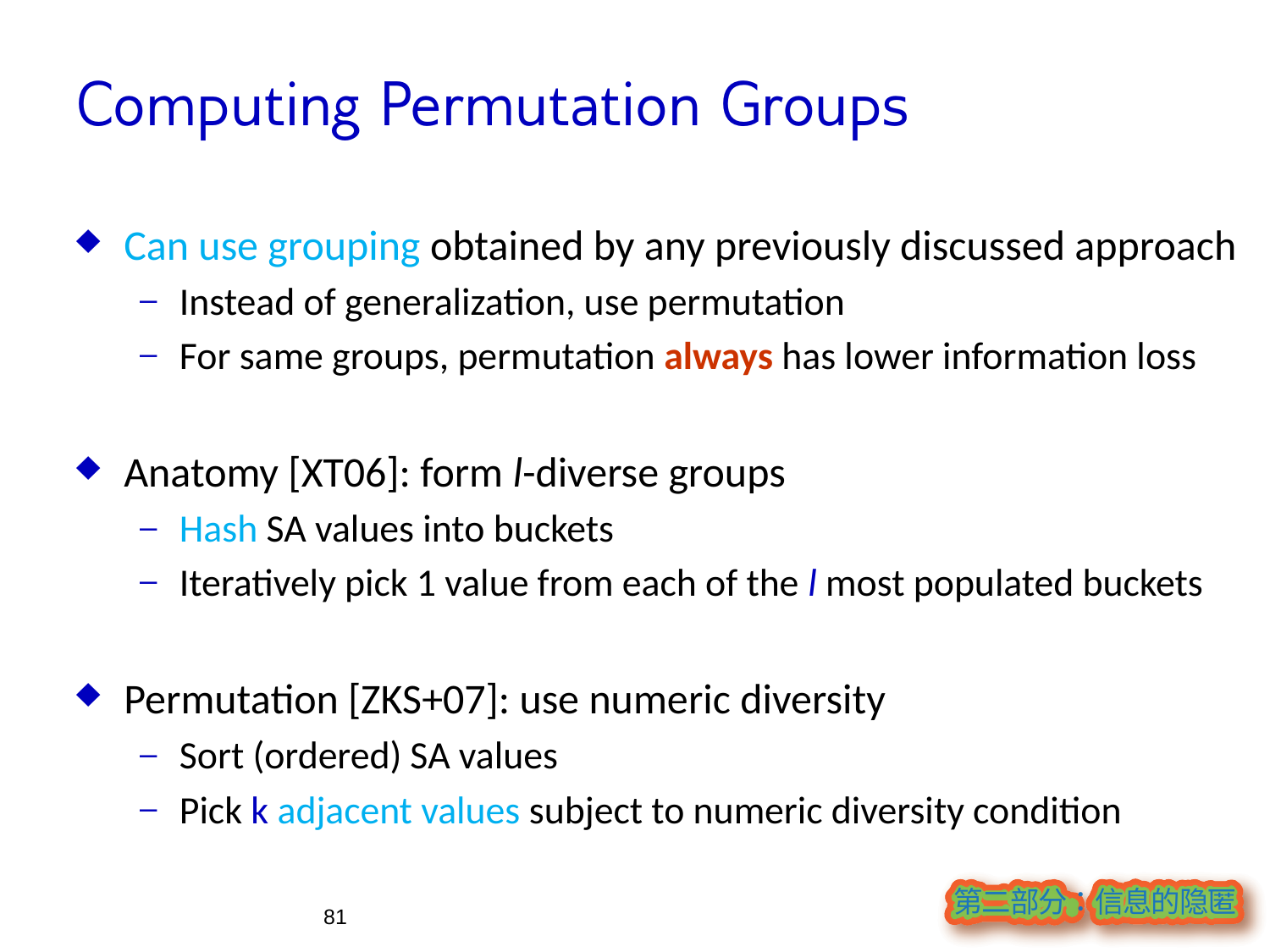

Computing Permutation Groups
Can use grouping obtained by any previously discussed approach
Instead of generalization, use permutation
For same groups, permutation always has lower information loss

Anatomy [XT06]: form l-diverse groups
Hash SA values into buckets
Iteratively pick 1 value from each of the l most populated buckets

Permutation [ZKS+07]: use numeric diversity
Sort (ordered) SA values
Pick k adjacent values subject to numeric diversity condition
81